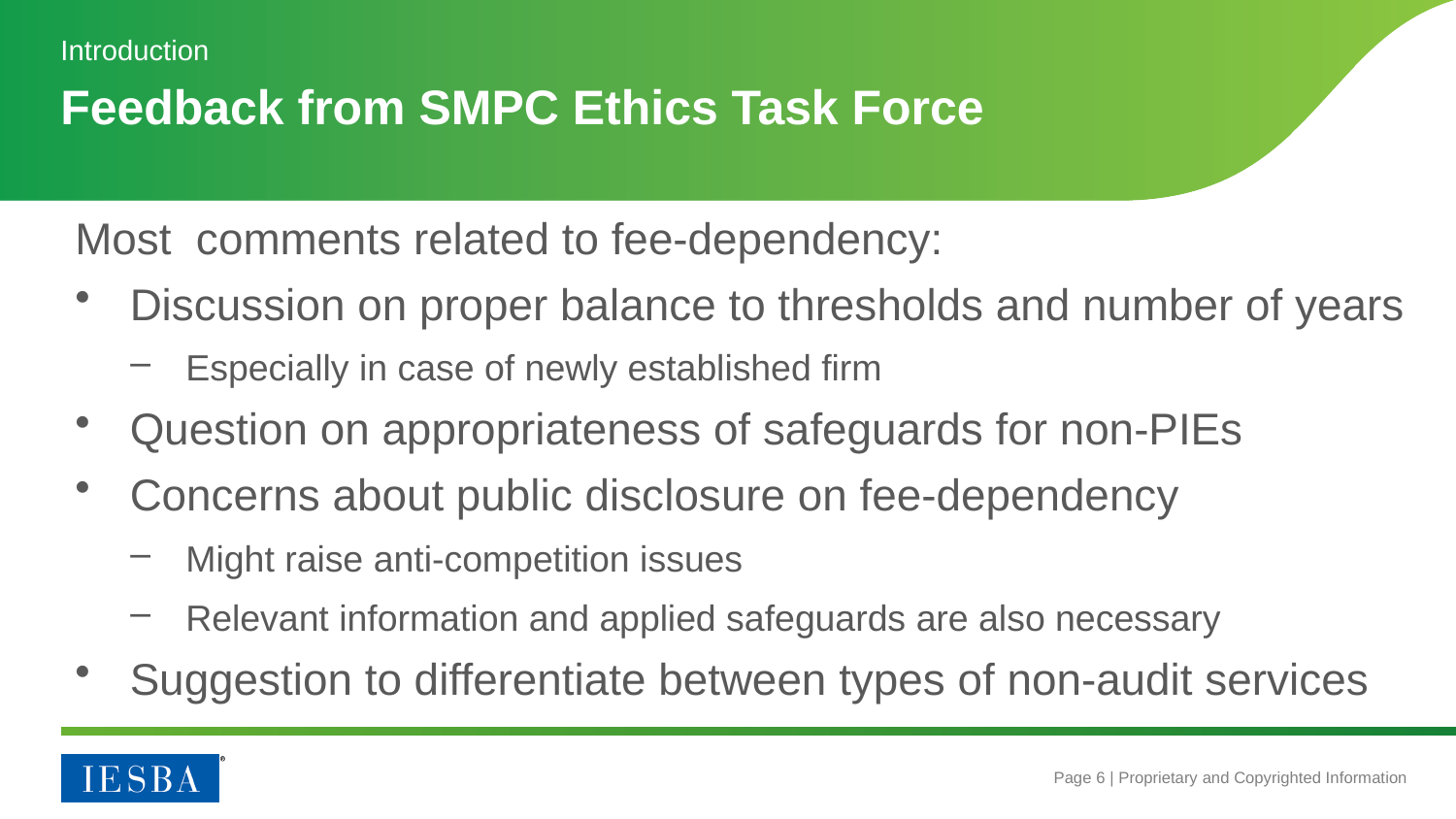

Introduction
# Feedback from SMPC Ethics Task Force
Most  comments related to fee-dependency:
Discussion on proper balance to thresholds and number of years
Especially in case of newly established firm
Question on appropriateness of safeguards for non-PIEs
Concerns about public disclosure on fee-dependency
Might raise anti-competition issues
Relevant information and applied safeguards are also necessary
Suggestion to differentiate between types of non-audit services